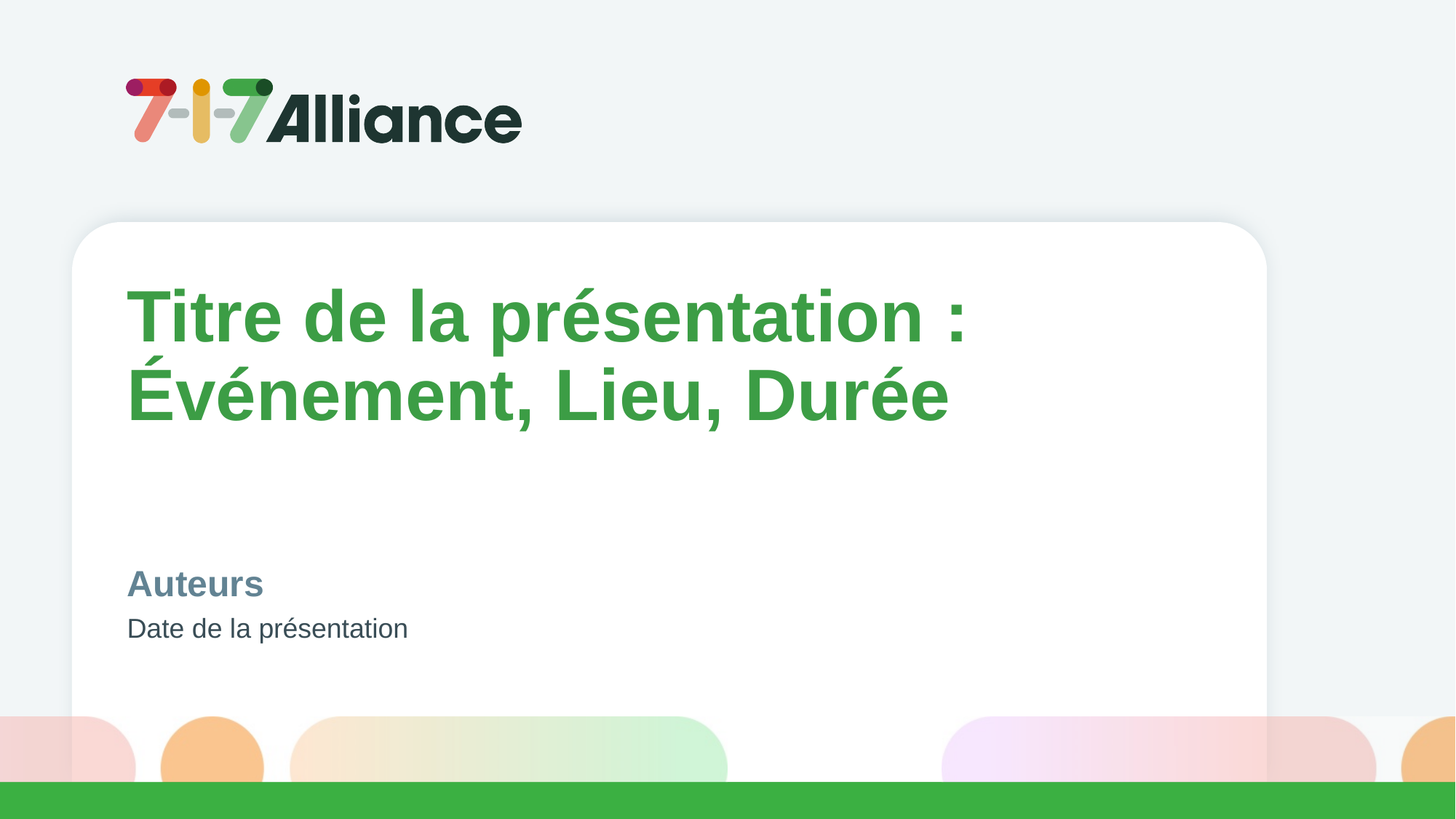

Titre de la présentation :
Événement, Lieu, Durée
Auteurs
Date de la présentation